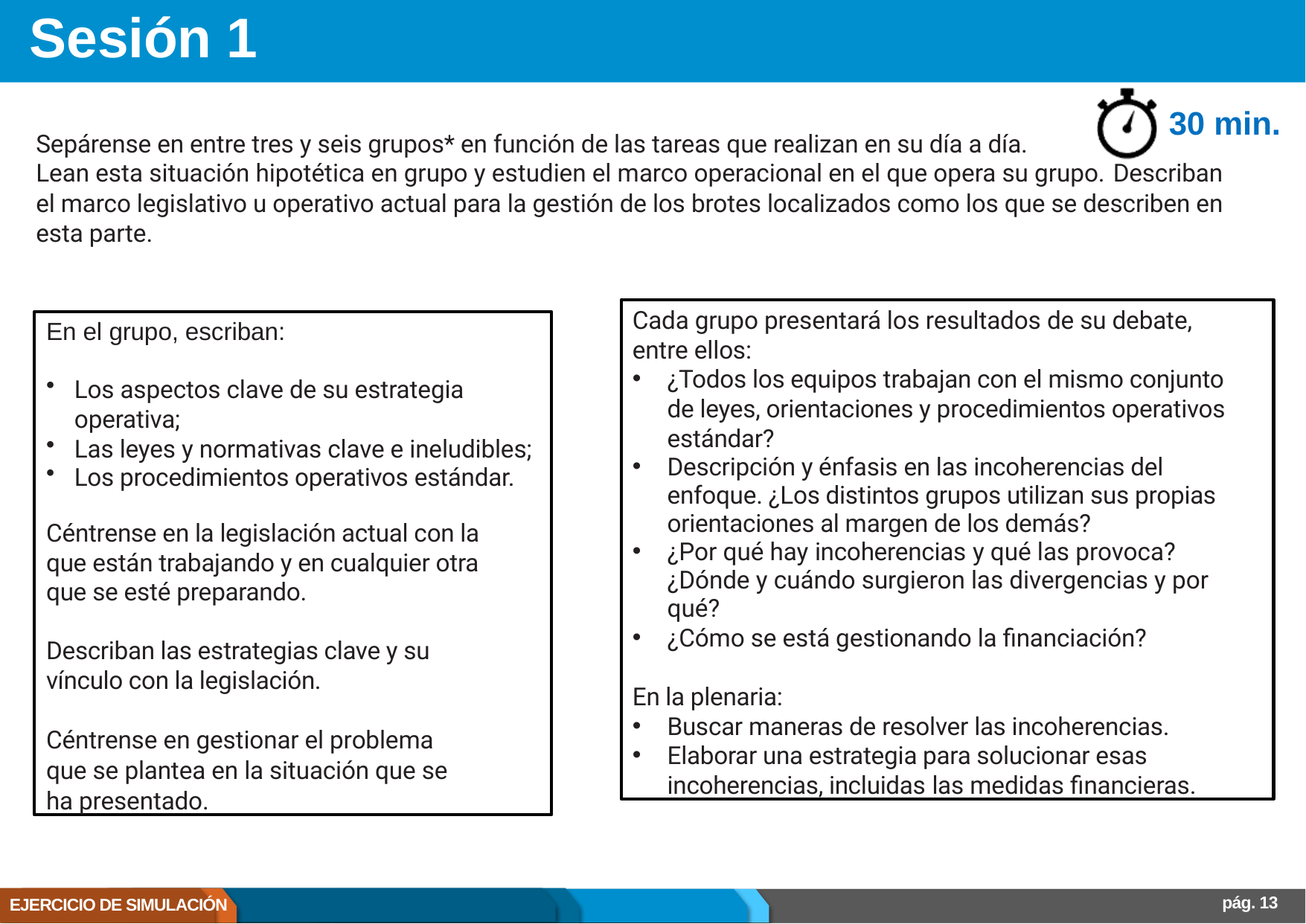

# Sesión 1

30 min.
Sepárense en entre tres y seis grupos* en función de las tareas que realizan en su día a día.
Lean esta situación hipotética en grupo y estudien el marco operacional en el que opera su grupo. Describan
el marco legislativo u operativo actual para la gestión de los brotes localizados como los que se describen en esta parte.
Cada grupo presentará los resultados de su debate, entre ellos:
¿Todos los equipos trabajan con el mismo conjunto de leyes, orientaciones y procedimientos operativos estándar?
Descripción y énfasis en las incoherencias del enfoque. ¿Los distintos grupos utilizan sus propias orientaciones al margen de los demás?
¿Por qué hay incoherencias y qué las provoca? ¿Dónde y cuándo surgieron las divergencias y por qué?
¿Cómo se está gestionando la financiación?
En la plenaria:
Buscar maneras de resolver las incoherencias.
Elaborar una estrategia para solucionar esas incoherencias, incluidas las medidas financieras.
En el grupo, escriban:

Los aspectos clave de su estrategia operativa;
Las leyes y normativas clave e ineludibles;
Los procedimientos operativos estándar.

Céntrense en la legislación actual con la que están trabajando y en cualquier otra que se esté preparando.

Describan las estrategias clave y su vínculo con la legislación.
Céntrense en gestionar el problema que se plantea en la situación que se ha presentado.
pág. 13
EJERCICIO DE SIMULACIÓN